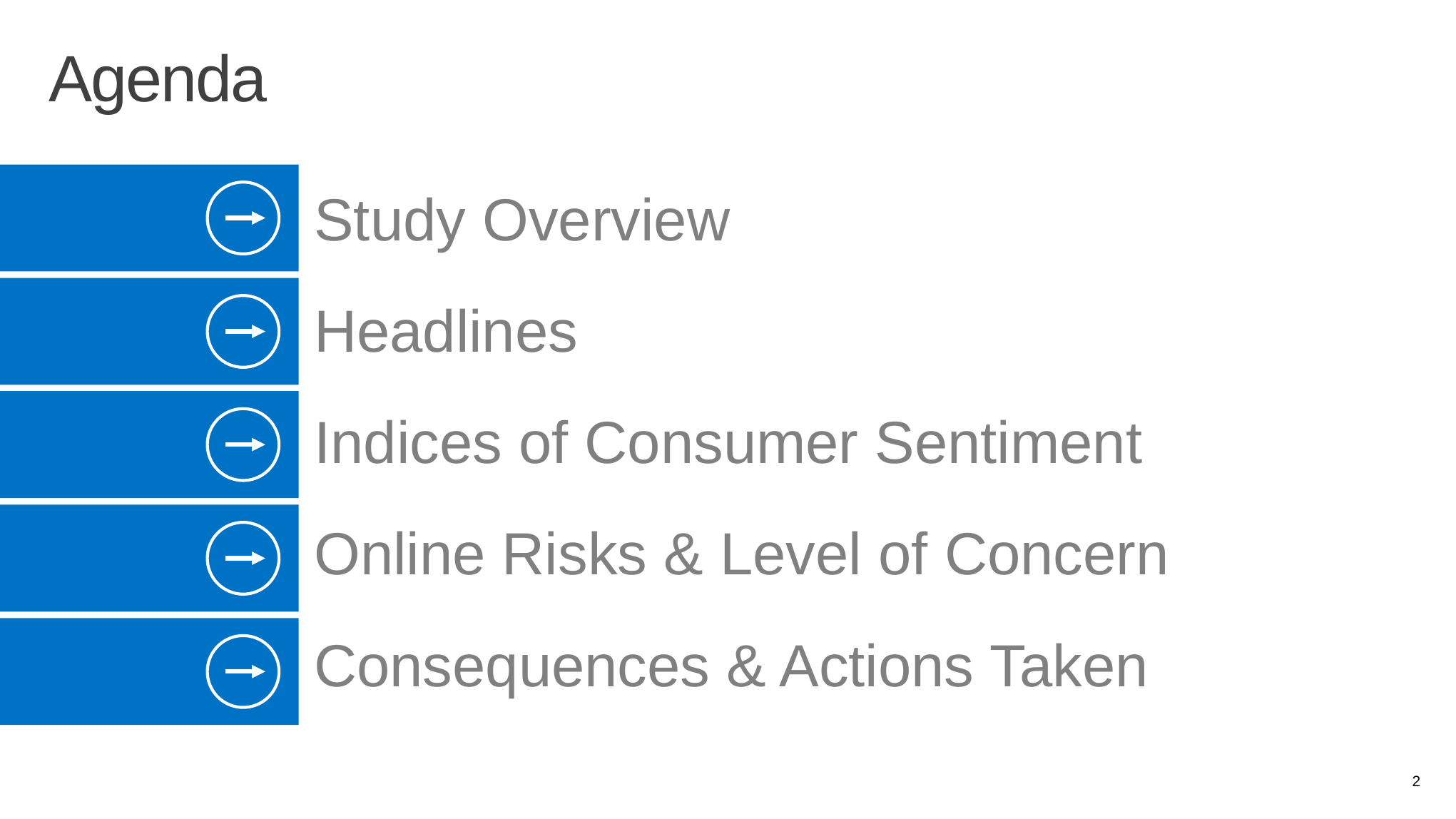

# Agenda

Study Overview

Headlines

Indices of Consumer Sentiment

Online Risks & Level of Concern

Consequences & Actions Taken
2